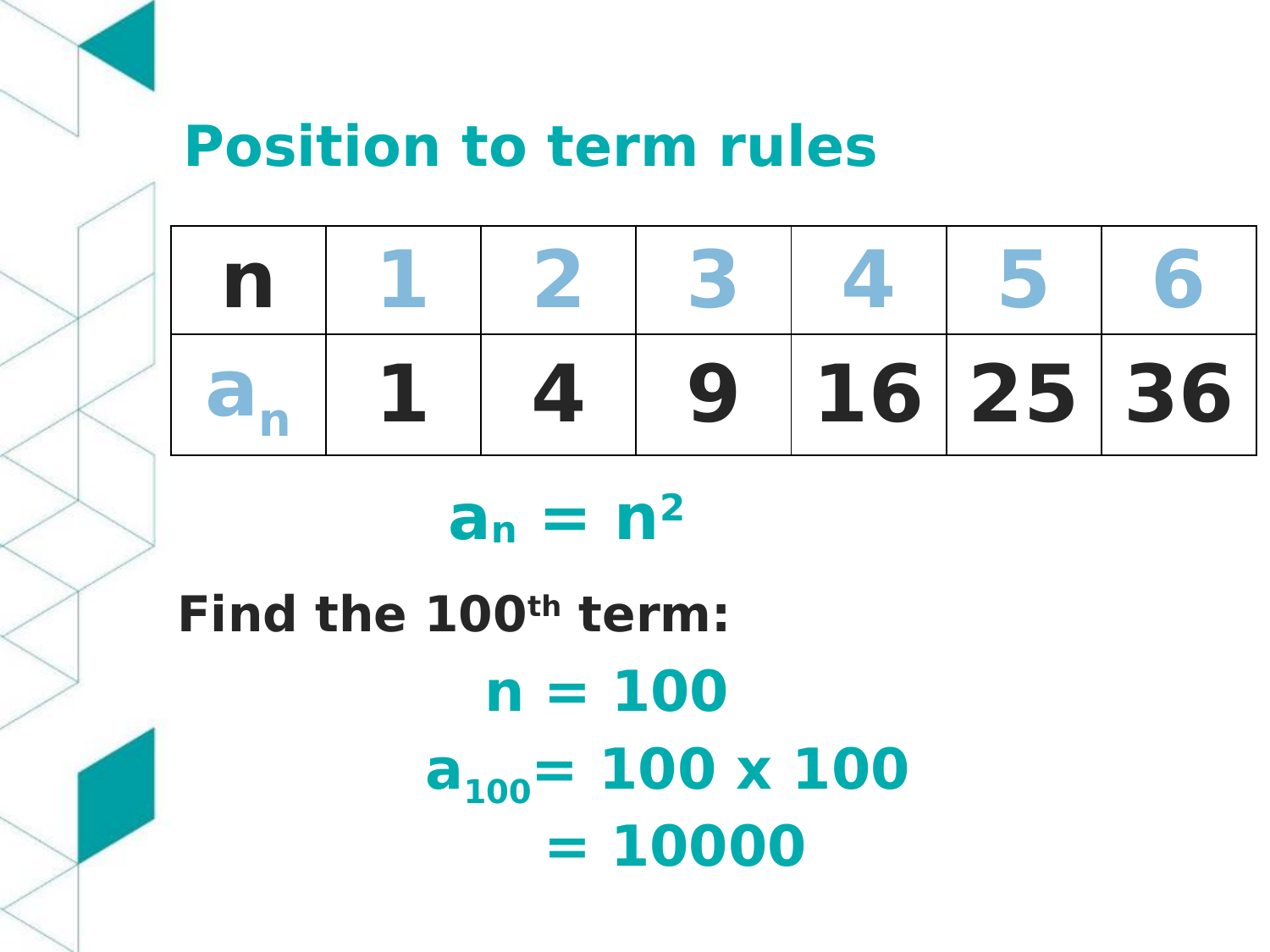

Position to term rules
| n | 1 | 2 | 3 | 4 | 5 | 6 |
| --- | --- | --- | --- | --- | --- | --- |
| an | 1 | 4 | 9 | 16 | 25 | 36 |
an = n2
Find the 100th term:
   n = 100
a100= 100 x 100
      = 10000